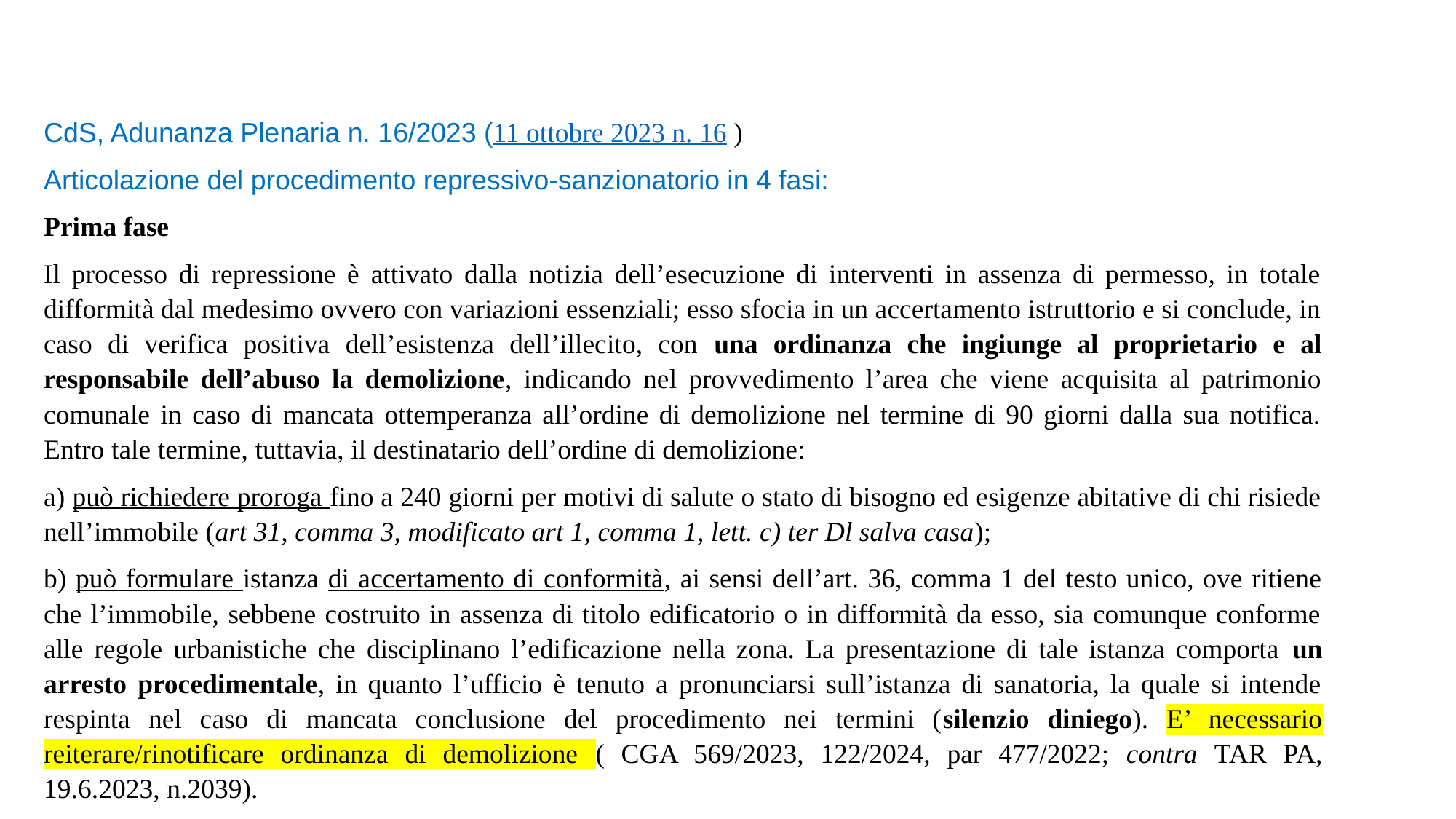

CdS, Adunanza Plenaria n. 16/2023 (11 ottobre 2023 n. 16 )
Articolazione del procedimento repressivo-sanzionatorio in 4 fasi:
Prima fase
Il processo di repressione è attivato dalla notizia dell’esecuzione di interventi in assenza di permesso, in totale difformità dal medesimo ovvero con variazioni essenziali; esso sfocia in un accertamento istruttorio e si conclude, in caso di verifica positiva dell’esistenza dell’illecito, con una ordinanza che ingiunge al proprietario e al responsabile dell’abuso la demolizione, indicando nel provvedimento l’area che viene acquisita al patrimonio comunale in caso di mancata ottemperanza all’ordine di demolizione nel termine di 90 giorni dalla sua notifica. Entro tale termine, tuttavia, il destinatario dell’ordine di demolizione:
a) può richiedere proroga fino a 240 giorni per motivi di salute o stato di bisogno ed esigenze abitative di chi risiede nell’immobile (art 31, comma 3, modificato art 1, comma 1, lett. c) ter Dl salva casa);
b) può formulare istanza di accertamento di conformità, ai sensi dell’art. 36, comma 1 del testo unico, ove ritiene che l’immobile, sebbene costruito in assenza di titolo edificatorio o in difformità da esso, sia comunque conforme alle regole urbanistiche che disciplinano l’edificazione nella zona. La presentazione di tale istanza comporta un arresto procedimentale, in quanto l’ufficio è tenuto a pronunciarsi sull’istanza di sanatoria, la quale si intende respinta nel caso di mancata conclusione del procedimento nei termini (silenzio diniego). E’ necessario reiterare/rinotificare ordinanza di demolizione ( CGA 569/2023, 122/2024, par 477/2022; contra TAR PA, 19.6.2023, n.2039).